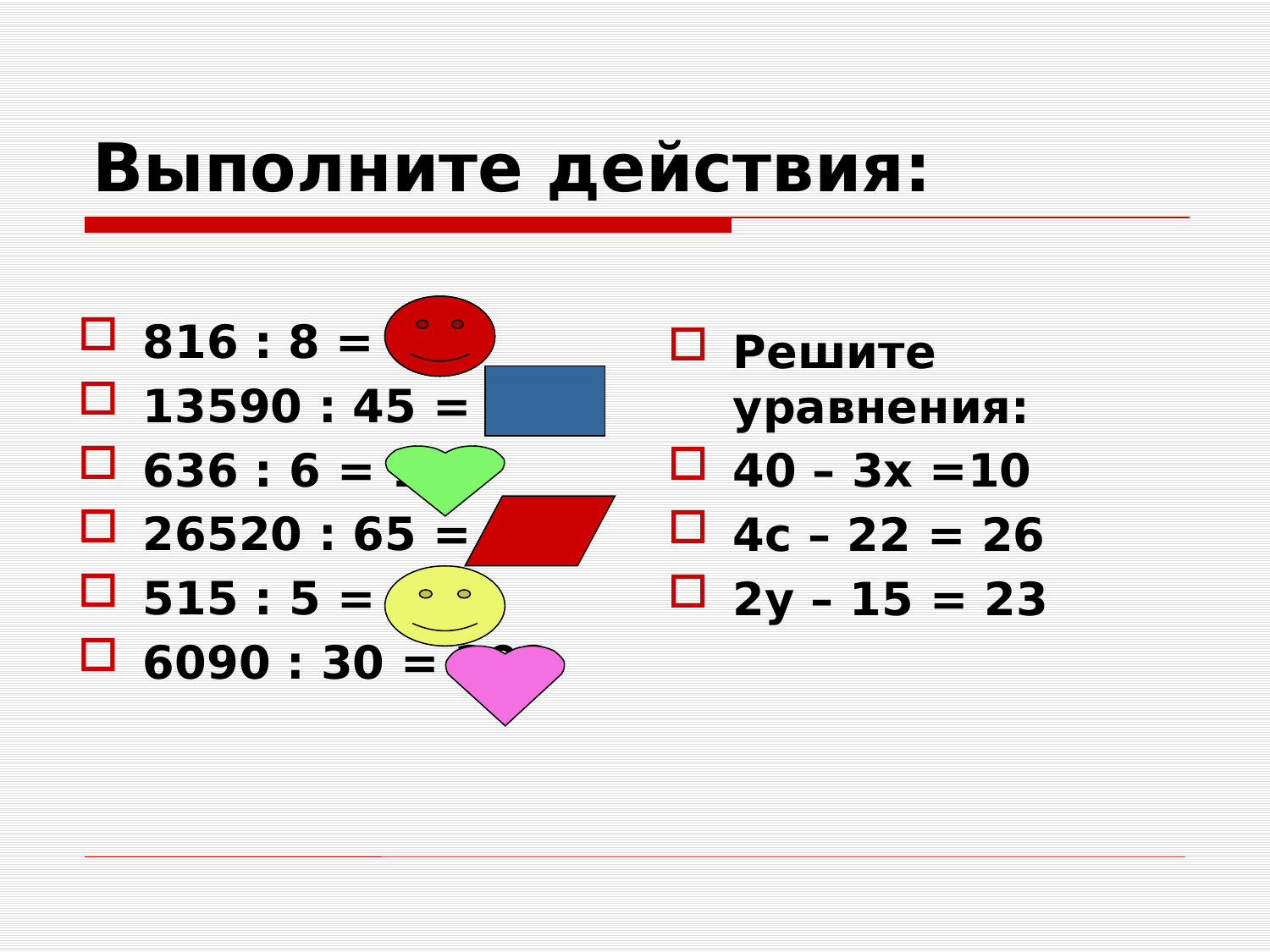

# Выполните действия:

816 : 8 = 102
13590 : 45 = 302
636 : 6 = 106
26520 : 65 = 408
515 : 5 = 103
6090 : 30 = 203
Решите уравнения:
40 – 3х =10
4с – 22 = 26
2у – 15 = 23